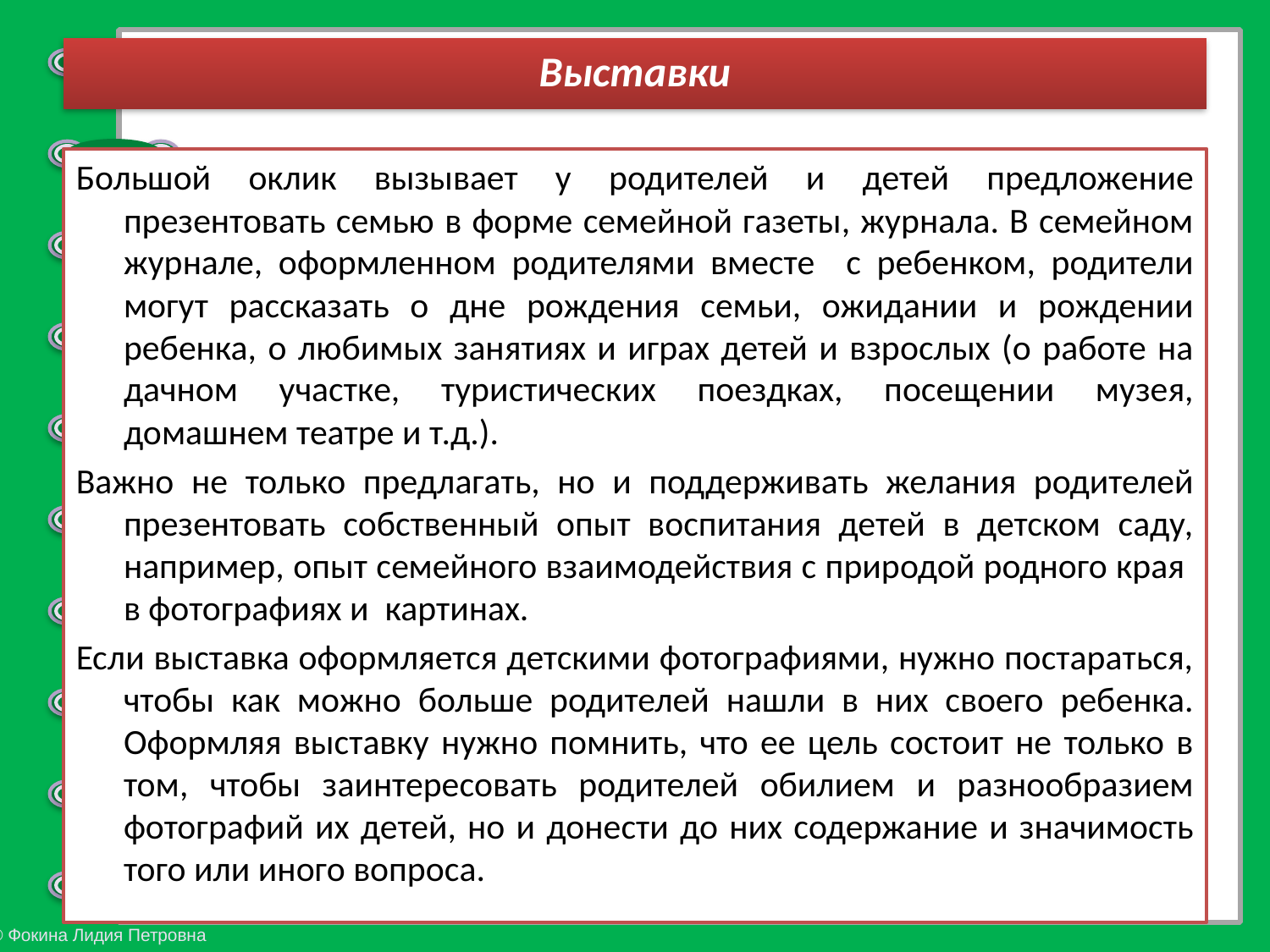

# Выставки
Большой оклик вызывает у родителей и детей предложение презентовать семью в форме семейной газеты, журнала. В семейном журнале, оформленном родителями вместе  с ребенком, родители могут рассказать о дне рождения семьи, ожидании и рождении ребенка, о любимых занятиях и играх детей и взрослых (о работе на дачном участке, туристических поездках, посещении музея, домашнем театре и т.д.).
Важно не только предлагать, но и поддерживать желания родителей презентовать собственный опыт воспитания детей в детском саду, например, опыт семейного взаимодействия с природой родного края  в фотографиях и  картинах.
Если выставка оформляется детскими фотографиями, нужно постараться, чтобы как можно больше родителей нашли в них своего ребенка. Оформляя выставку нужно помнить, что ее цель состоит не только в том, чтобы заинтересовать родителей обилием и разнообразием фотографий их детей, но и донести до них содержание и значимость того или иного вопроса.